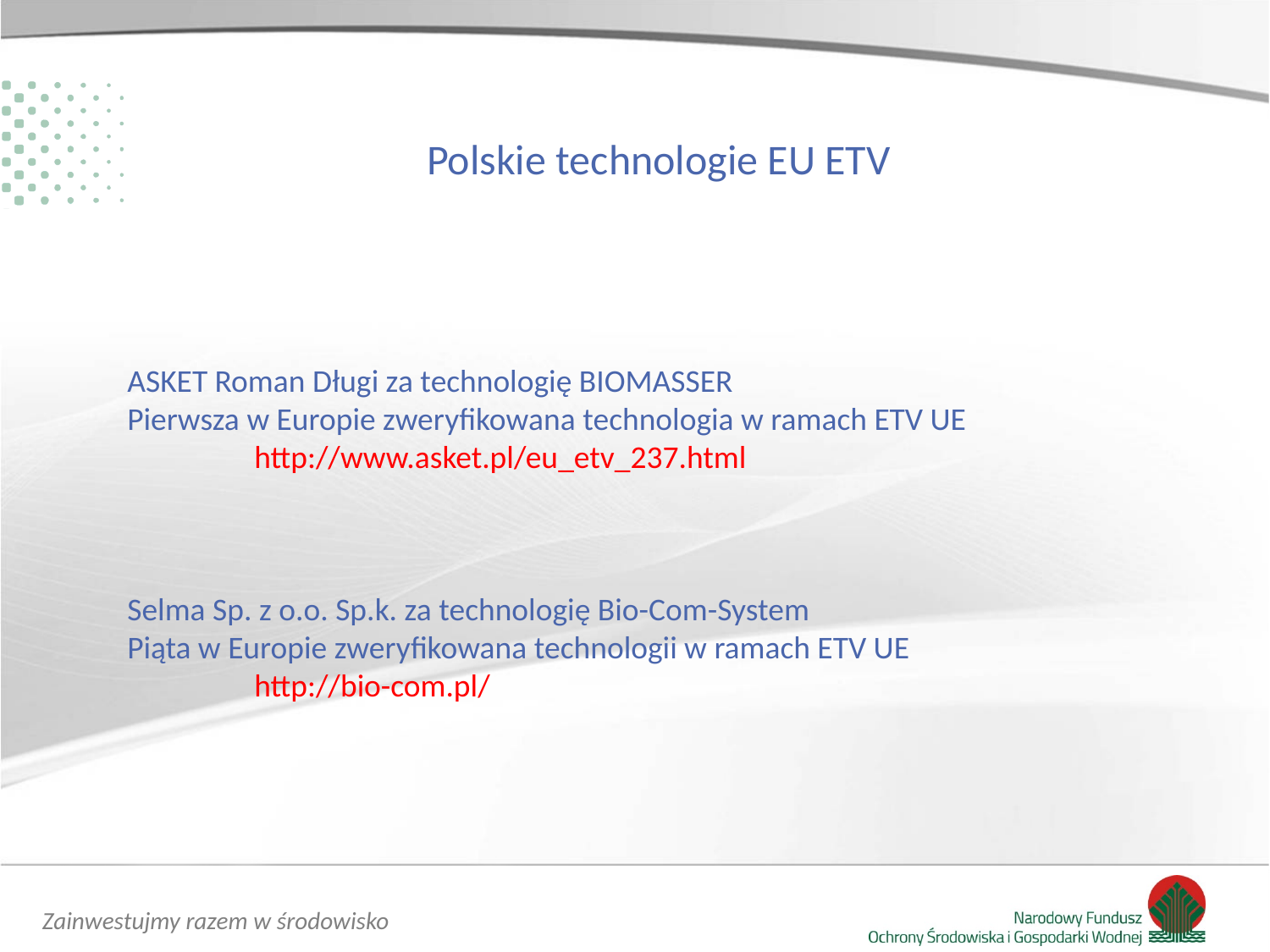

Polskie technologie EU ETV
Cel  Programu

ASKET Roman Długi za technologię BIOMASSER
Pierwsza w Europie zweryfikowana technologia w ramach ETV UE
	http://www.asket.pl/eu_etv_237.html

Selma Sp. z o.o. Sp.k. za technologię Bio-Com-System
Piąta w Europie zweryfikowana technologii w ramach ETV UE
	http://bio-com.pl/